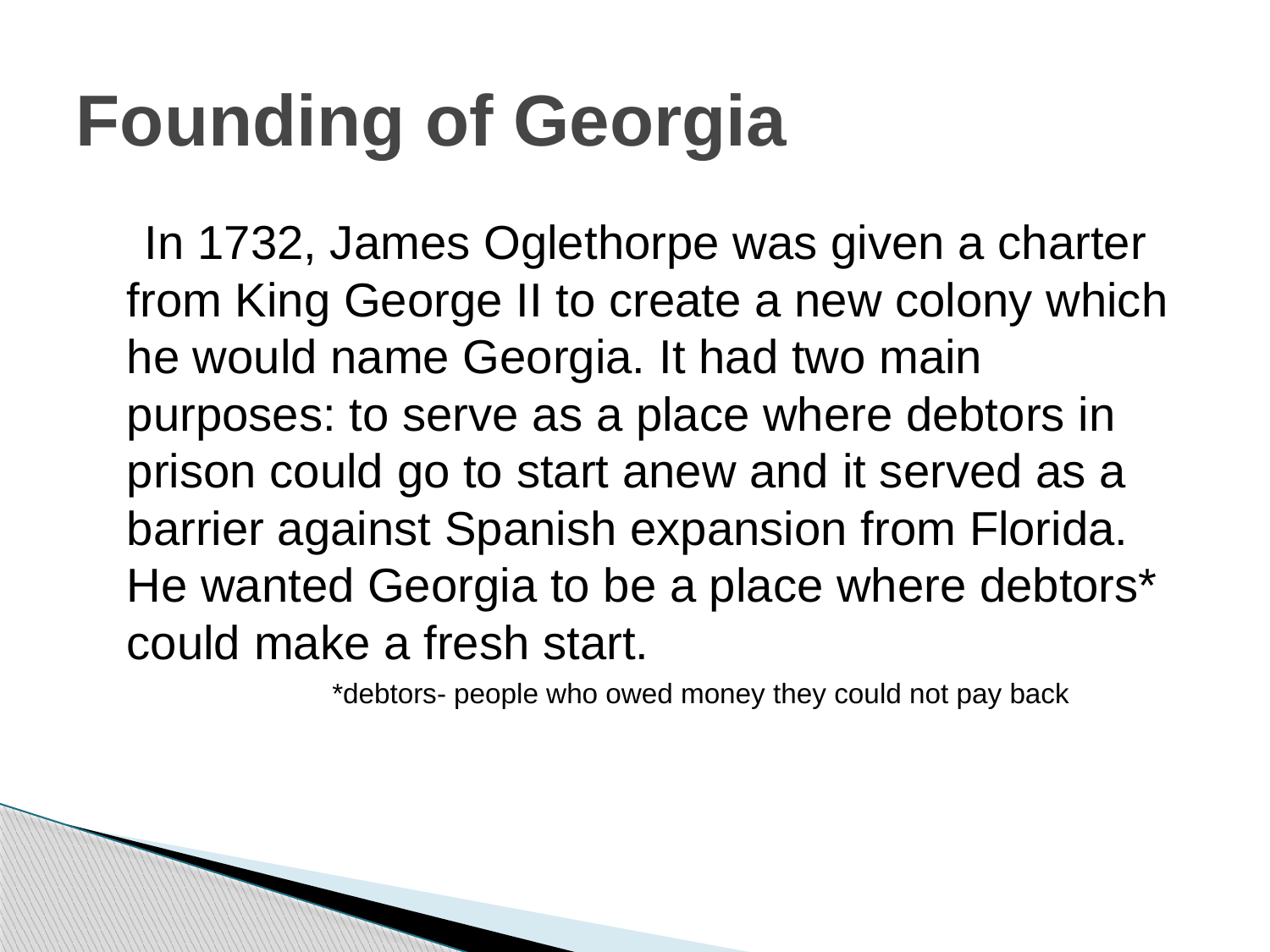

# Founding of Georgia
    In 1732, James Oglethorpe was given a charter from King George II to create a new colony which he would name Georgia. It had two main purposes: to serve as a place where debtors in prison could go to start anew and it served as a barrier against Spanish expansion from Florida. He wanted Georgia to be a place where debtors* could make a fresh start.
		          *debtors- people who owed money they could not pay back